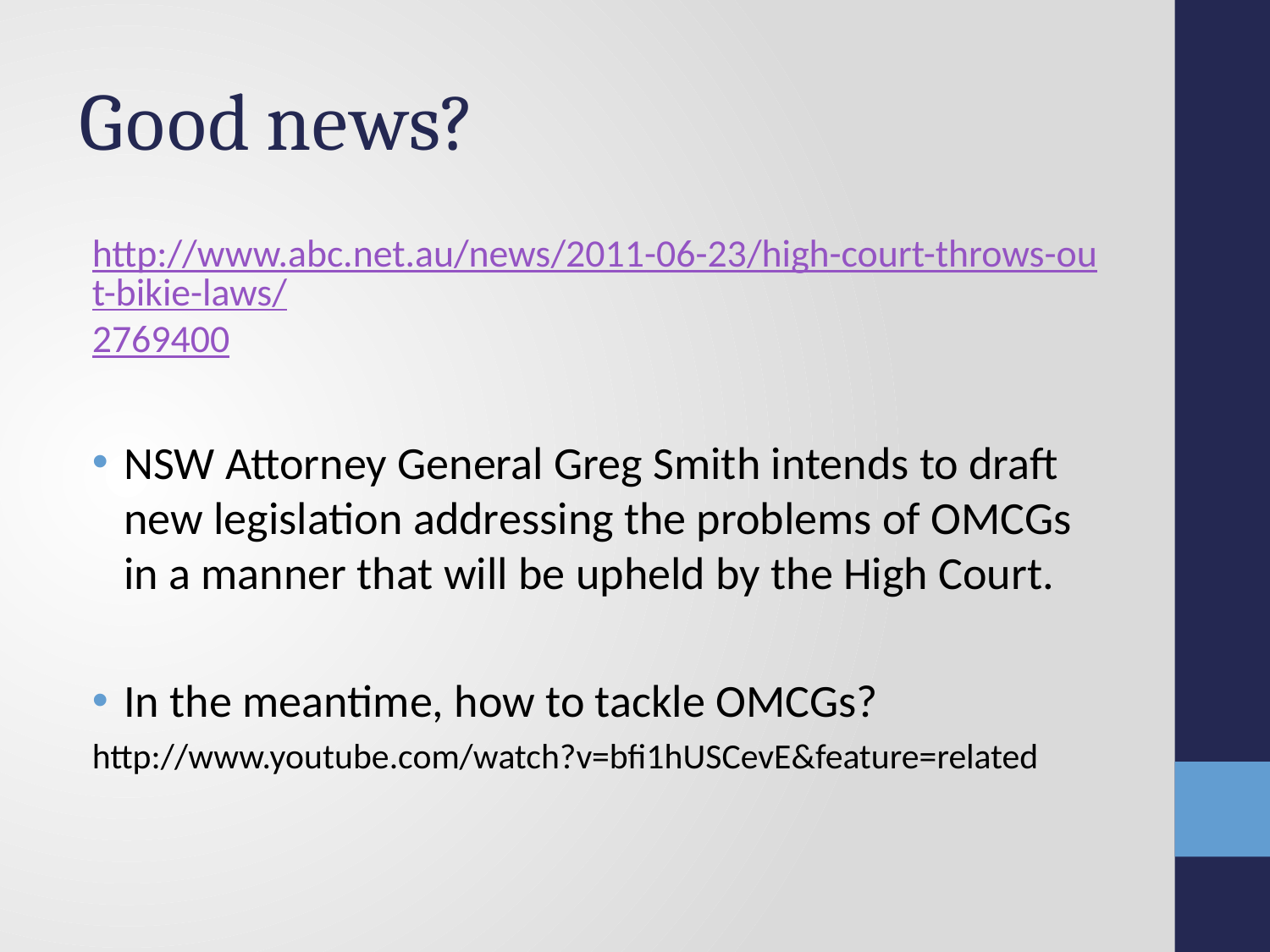

# Good news?
http://www.abc.net.au/news/2011-06-23/high-court-throws-out-bikie-laws/2769400

NSW Attorney General Greg Smith intends to draft new legislation addressing the problems of OMCGs in a manner that will be upheld by the High Court.

In the meantime, how to tackle OMCGs?
http://www.youtube.com/watch?v=bfi1hUSCevE&feature=related